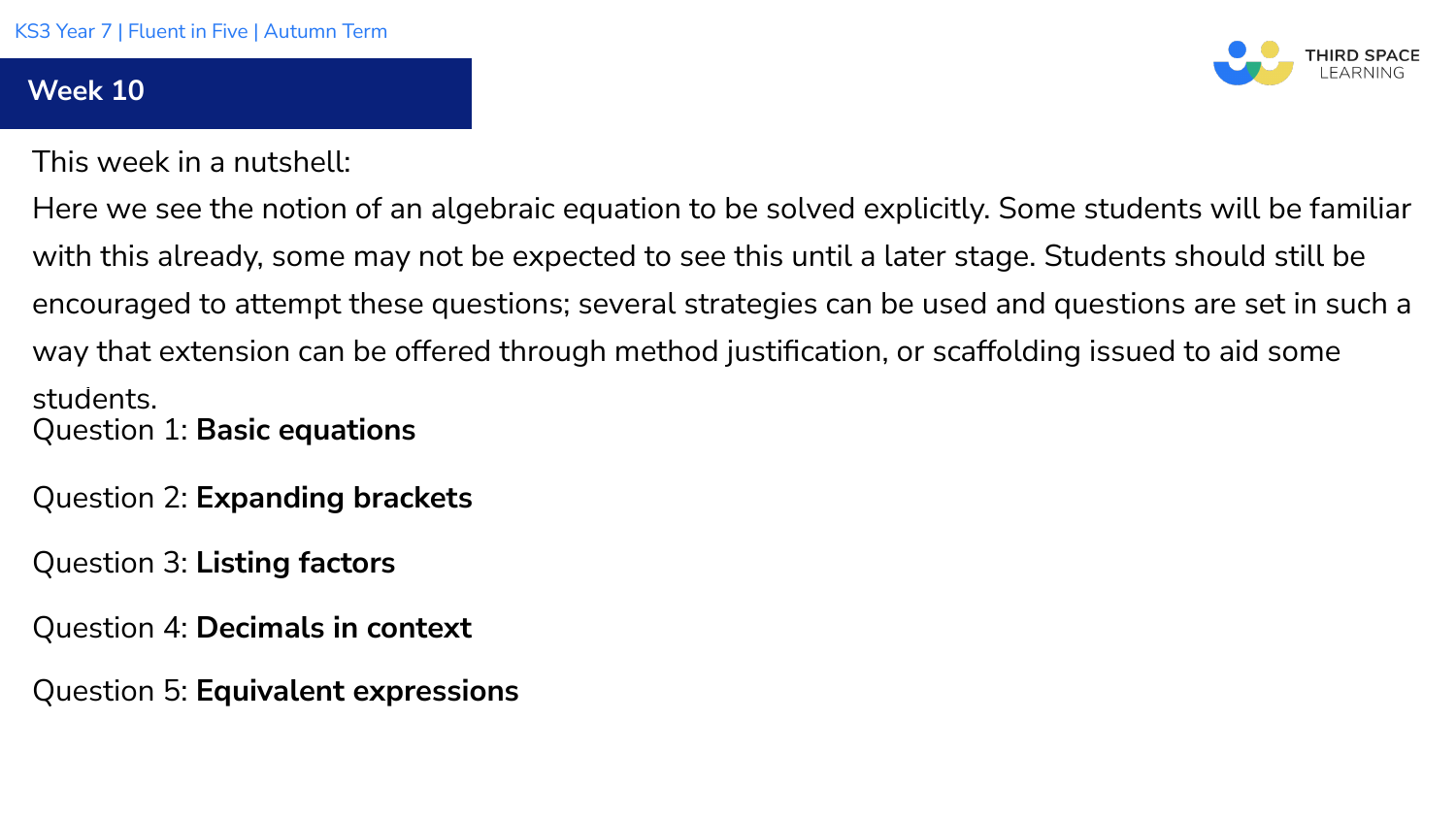

Week 10
| This week in a nutshell: Here we see the notion of an algebraic equation to be solved explicitly. Some students will be familiar with this already, some may not be expected to see this until a later stage. Students should still be encouraged to attempt these questions; several strategies can be used and questions are set in such a way that extension can be offered through method justification, or scaffolding issued to aid some students. |
| --- |
| Question 1: Basic equations |
| Question 2: Expanding brackets |
| Question 3: Listing factors |
| Question 4: Decimals in context |
| Question 5: Equivalent expressions |